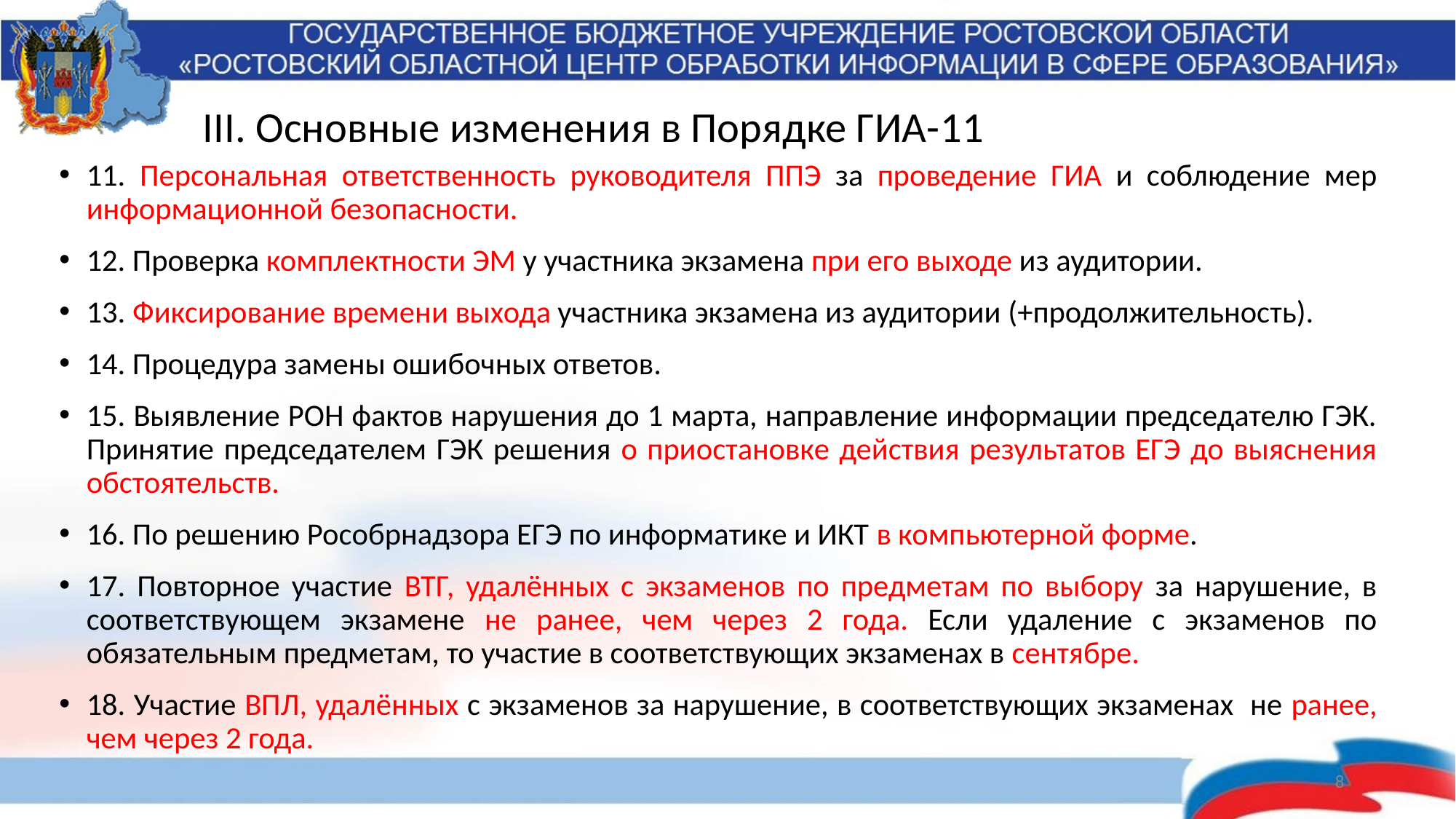

# III. Основные изменения в Порядке ГИА-11
11. Персональная ответственность руководителя ППЭ за проведение ГИА и соблюдение мер информационной безопасности.
12. Проверка комплектности ЭМ у участника экзамена при его выходе из аудитории.
13. Фиксирование времени выхода участника экзамена из аудитории (+продолжительность).
14. Процедура замены ошибочных ответов.
15. Выявление РОН фактов нарушения до 1 марта, направление информации председателю ГЭК. Принятие председателем ГЭК решения о приостановке действия результатов ЕГЭ до выяснения обстоятельств.
16. По решению Рособрнадзора ЕГЭ по информатике и ИКТ в компьютерной форме.
17. Повторное участие ВТГ, удалённых с экзаменов по предметам по выбору за нарушение, в соответствующем экзамене не ранее, чем через 2 года. Если удаление с экзаменов по обязательным предметам, то участие в соответствующих экзаменах в сентябре.
18. Участие ВПЛ, удалённых с экзаменов за нарушение, в соответствующих экзаменах  не ранее, чем через 2 года.

8